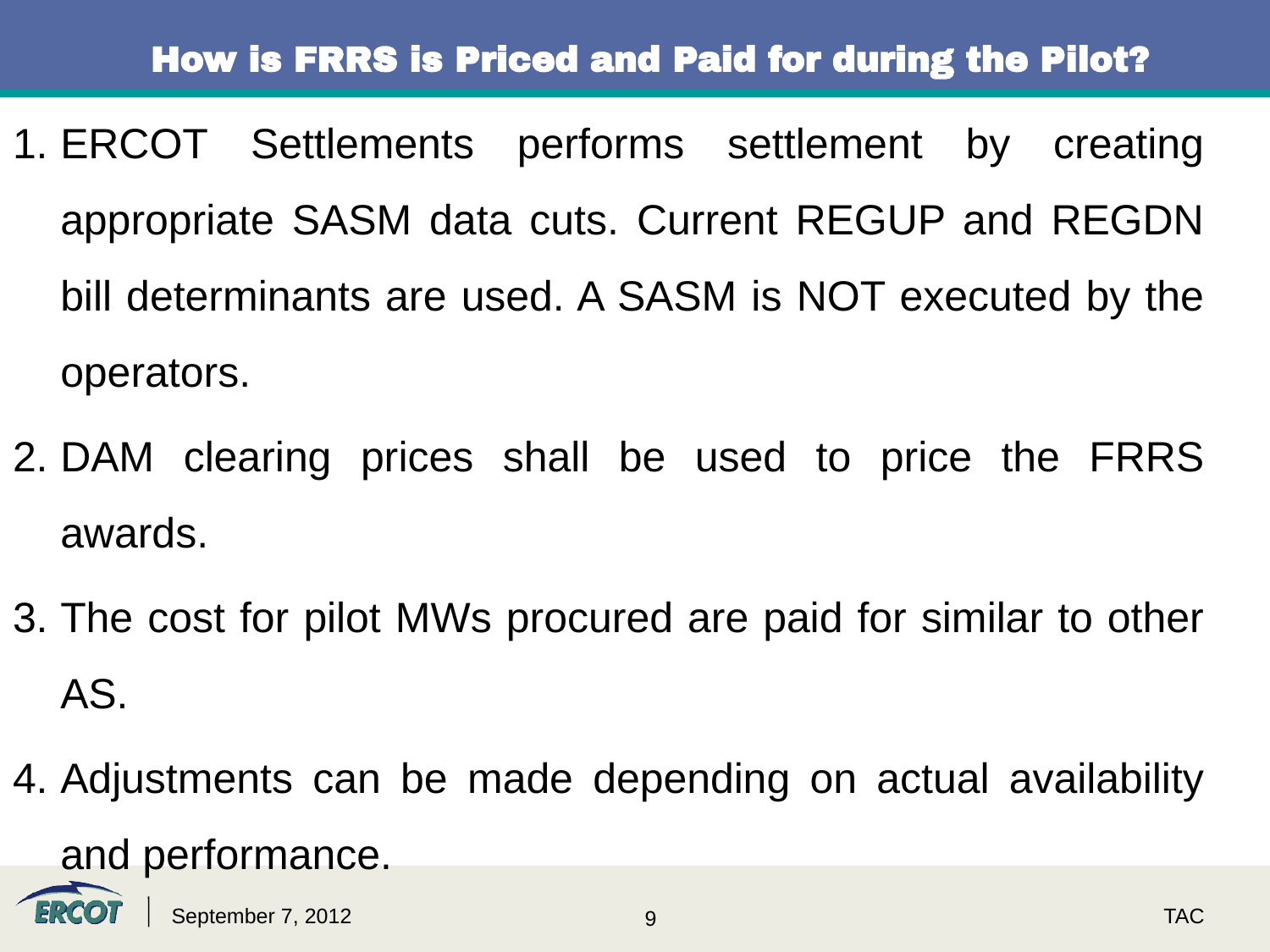

# How is FRRS is Priced and Paid for during the Pilot?
ERCOT Settlements performs settlement by creating appropriate SASM data cuts. Current REGUP and REGDN bill determinants are used. A SASM is NOT executed by the operators.
DAM clearing prices shall be used to price the FRRS awards.
The cost for pilot MWs procured are paid for similar to other AS.
Adjustments can be made depending on actual availability and performance.

September 7, 2012
TAC